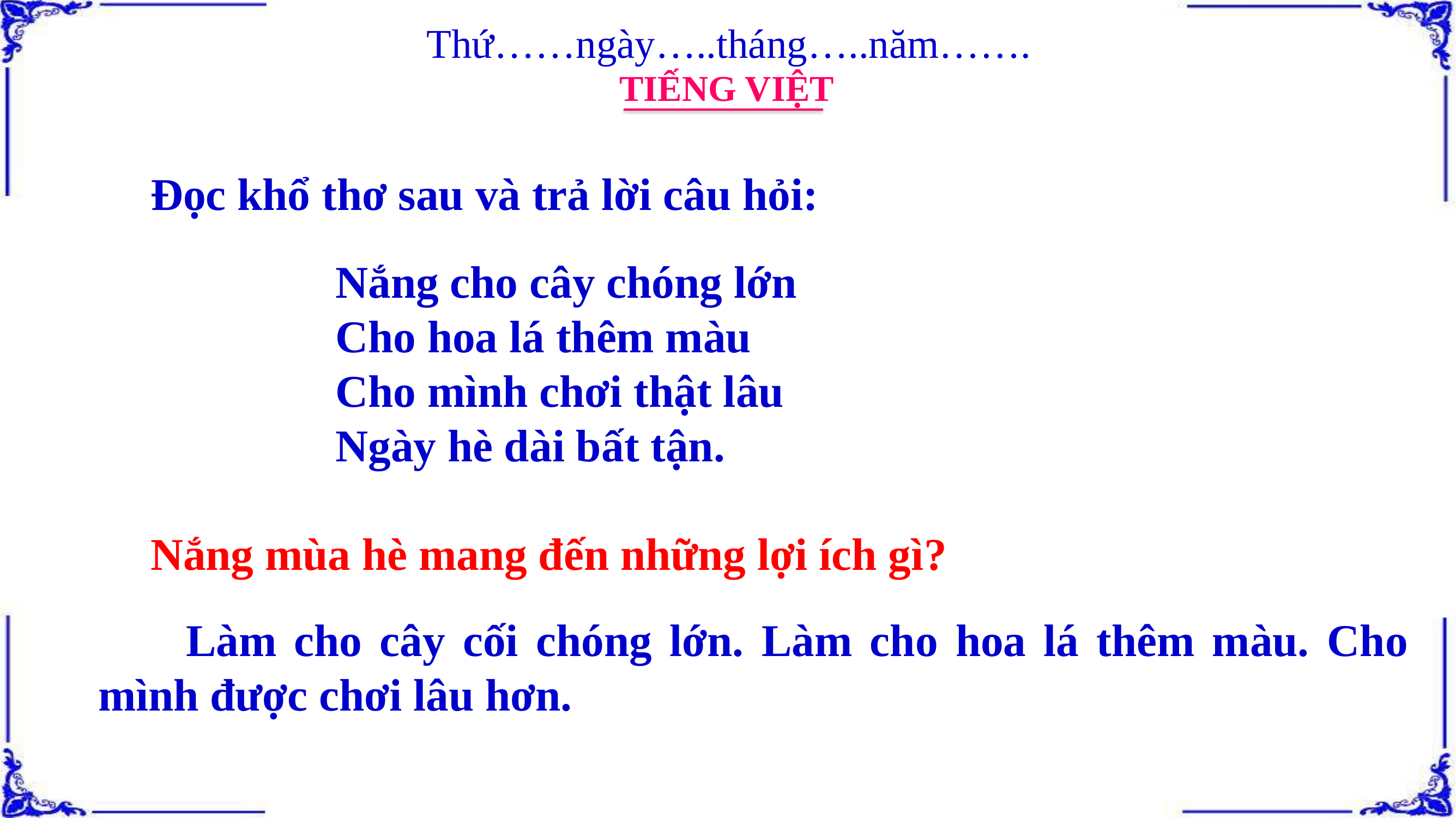

Thứ……ngày…..tháng…..năm…….
TIẾNG VIỆT
Đọc khổ thơ sau và trả lời câu hỏi:
Nắng cho cây chóng lớn
Cho hoa lá thêm màu
Cho mình chơi thật lâu
Ngày hè dài bất tận.
Nắng mùa hè mang đến những lợi ích gì?
     Làm cho cây cối chóng lớn. Làm cho hoa lá thêm màu. Cho mình được chơi lâu hơn.